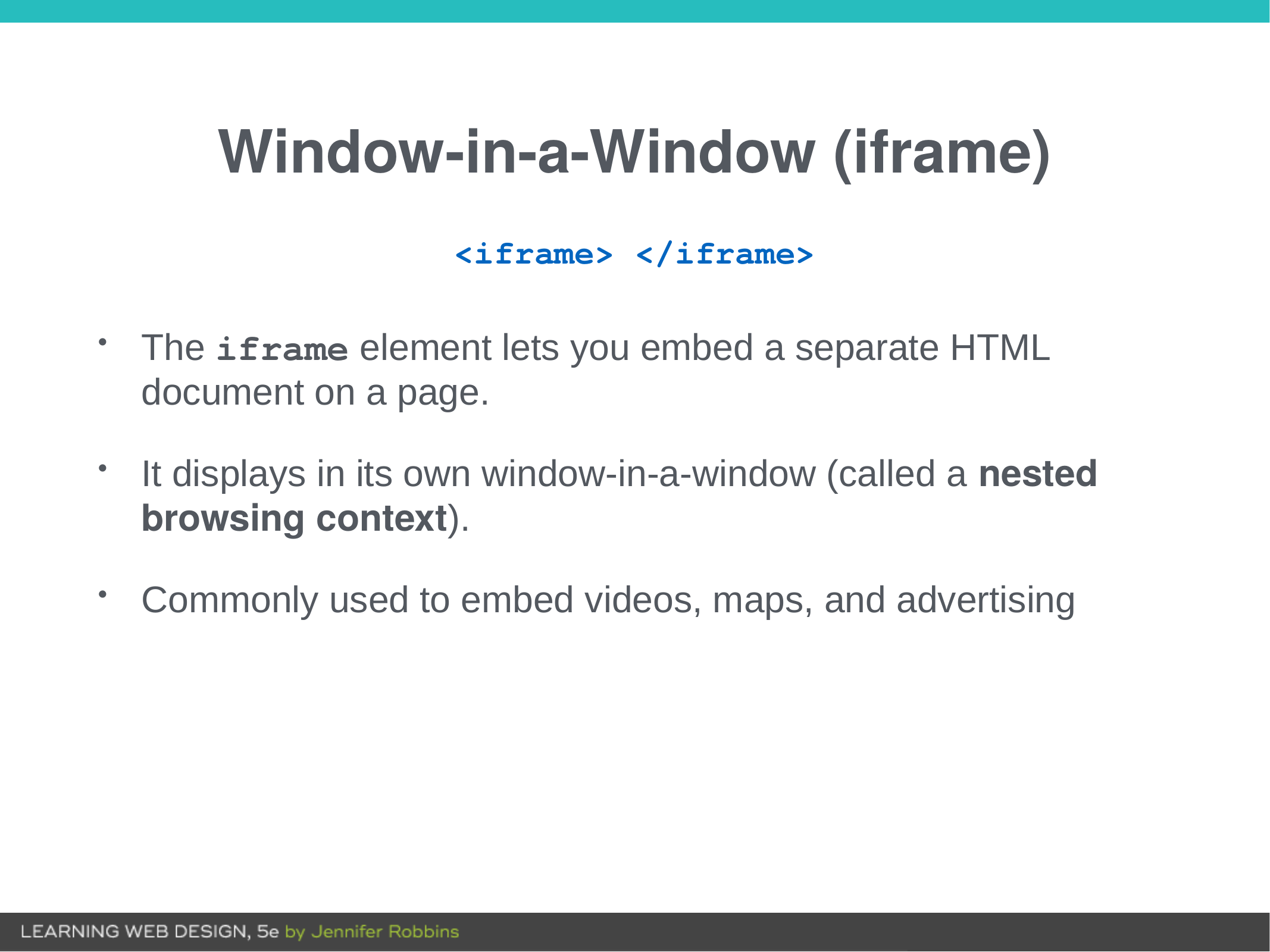

# Window-in-a-Window (iframe)
<iframe> </iframe>
The iframe element lets you embed a separate HTML document on a page.
It displays in its own window-in-a-window (called a nested browsing context).
Commonly used to embed videos, maps, and advertising